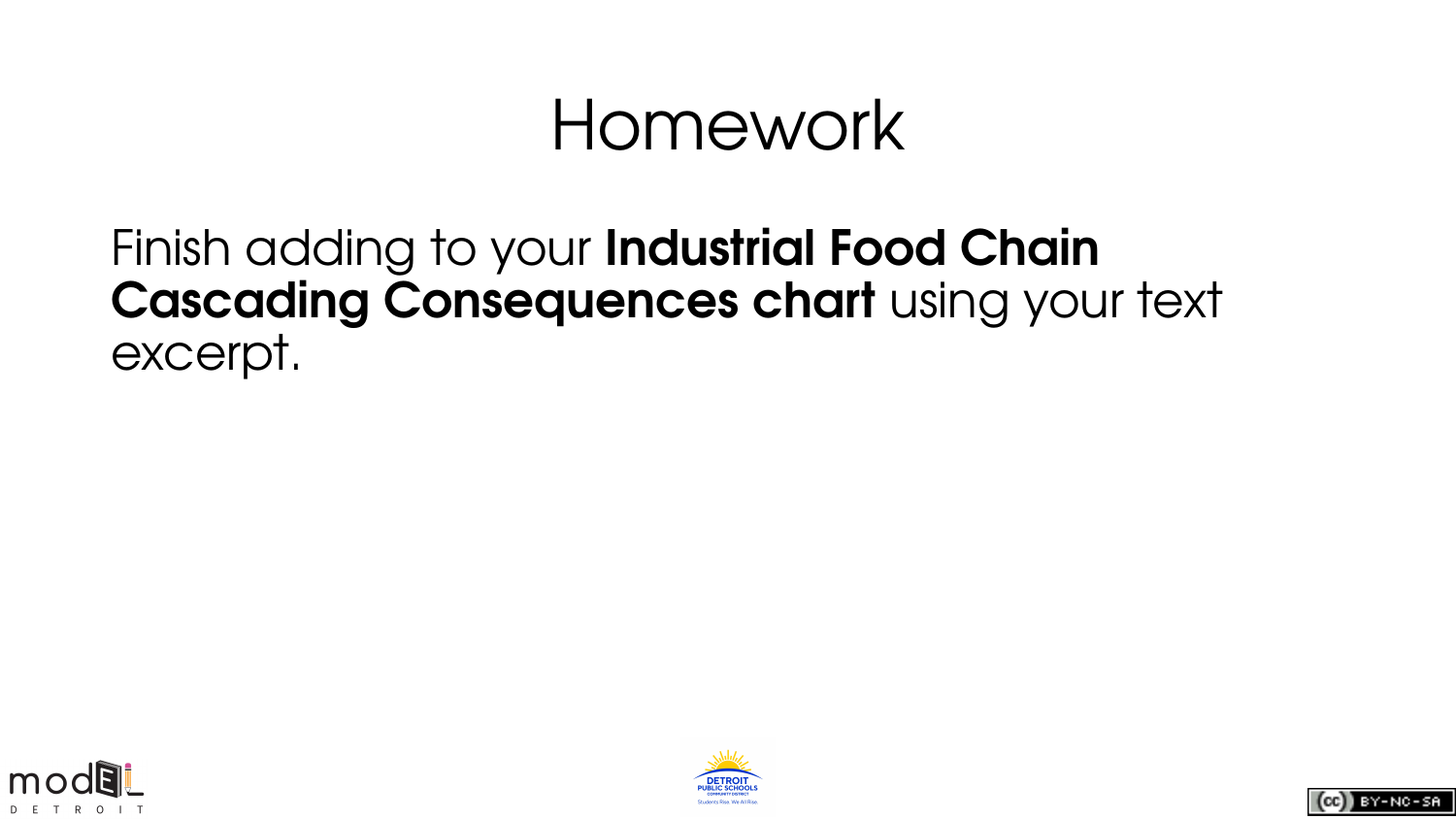

# Homework
Finish adding to your Industrial Food Chain Cascading Consequences chart using your text excerpt.